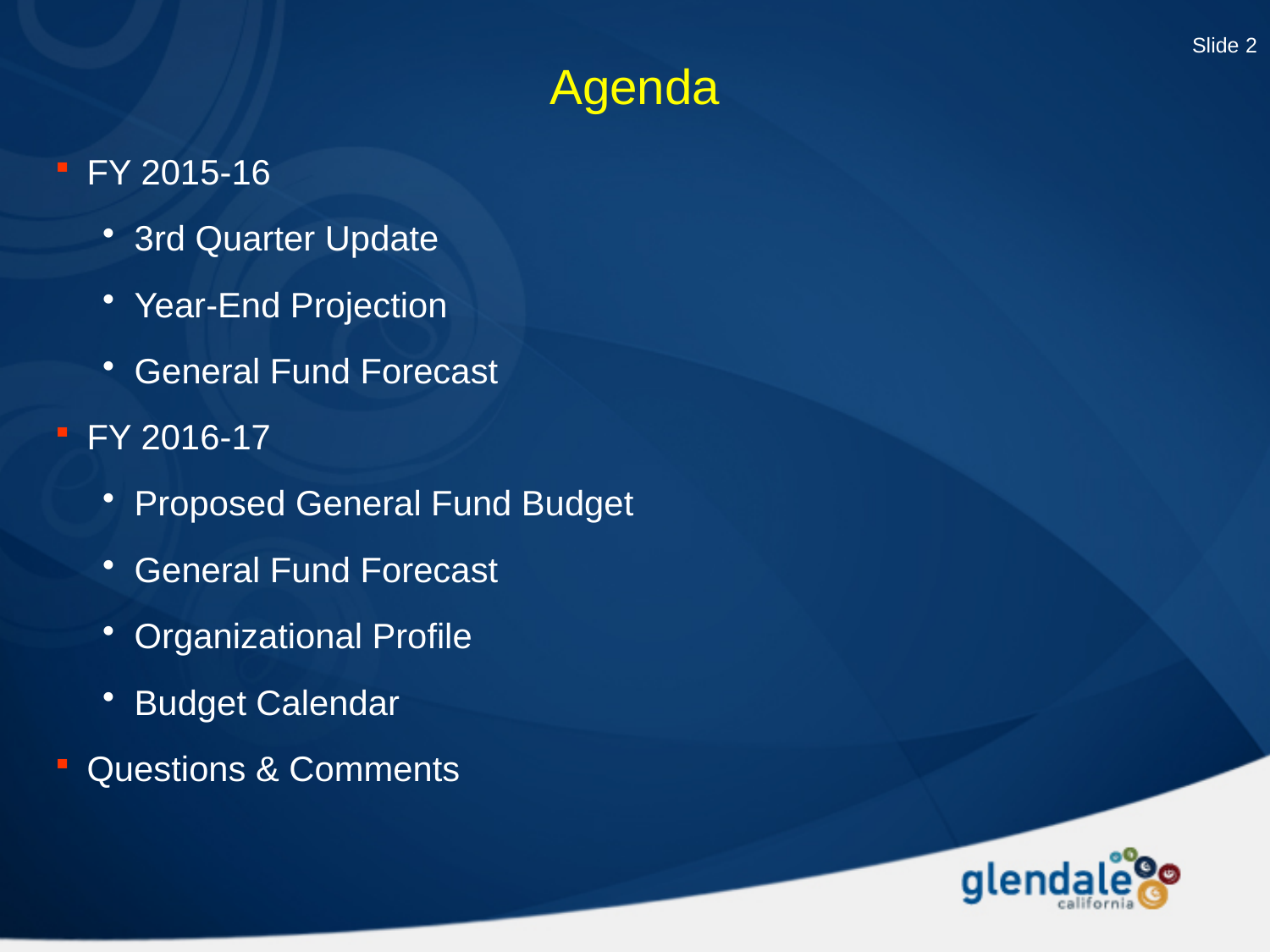

Slide 2
# Agenda
FY 2015-16
3rd Quarter Update
Year-End Projection
General Fund Forecast
FY 2016-17
Proposed General Fund Budget
General Fund Forecast
Organizational Profile
Budget Calendar
Questions & Comments